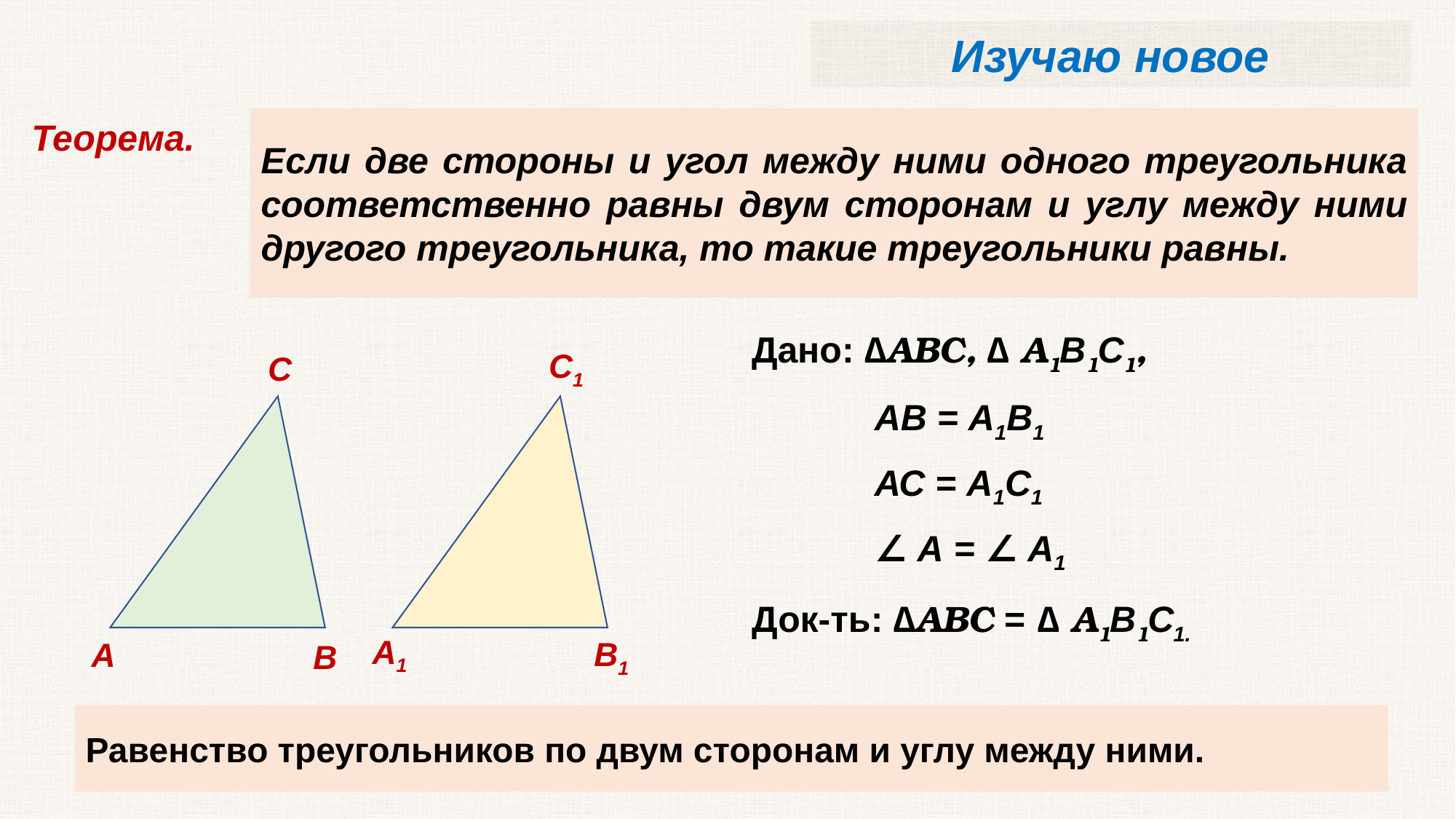

Изучаю новое
Теорема.
Если две стороны и угол между ними одного треугольника соответственно равны двум сторонам и углу между ними другого треугольника, то такие треугольники равны.
Дано: ∆ABC, ∆ A1B1C1,
С
С1

А
А1
В
В1
АВ = А1В1
АС = А1С1
∠ А = ∠ А1
Док-ть: ∆ABC = ∆ A1B1C1.
Равенство треугольников по двум сторонам и углу между ними.